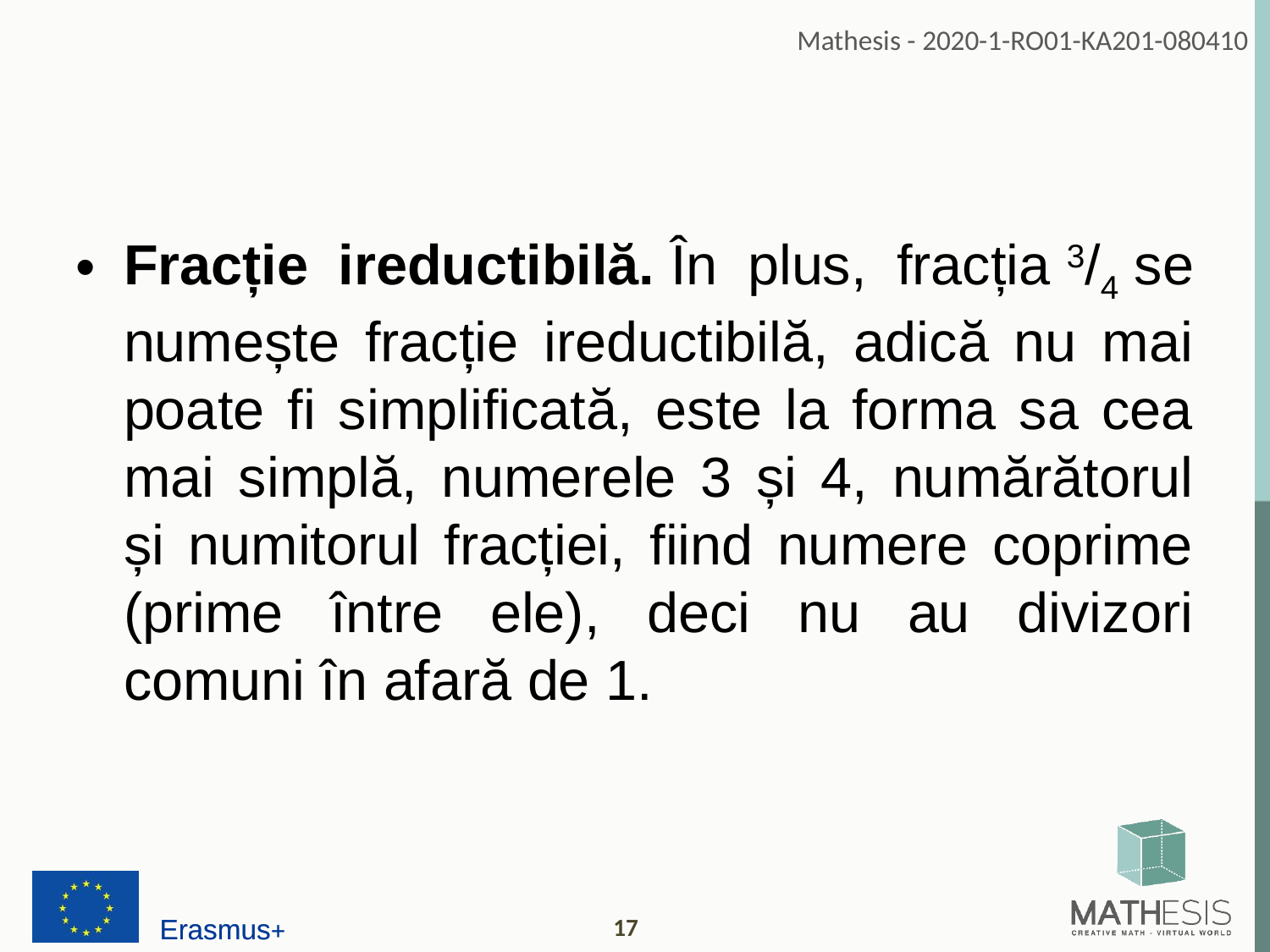

Fracție ireductibilă. În plus, fracția 3/4 se numește fracție ireductibilă, adică nu mai poate fi simplificată, este la forma sa cea mai simplă, numerele 3 și 4, numărătorul și numitorul fracției, fiind numere coprime (prime între ele), deci nu au divizori comuni în afară de 1.